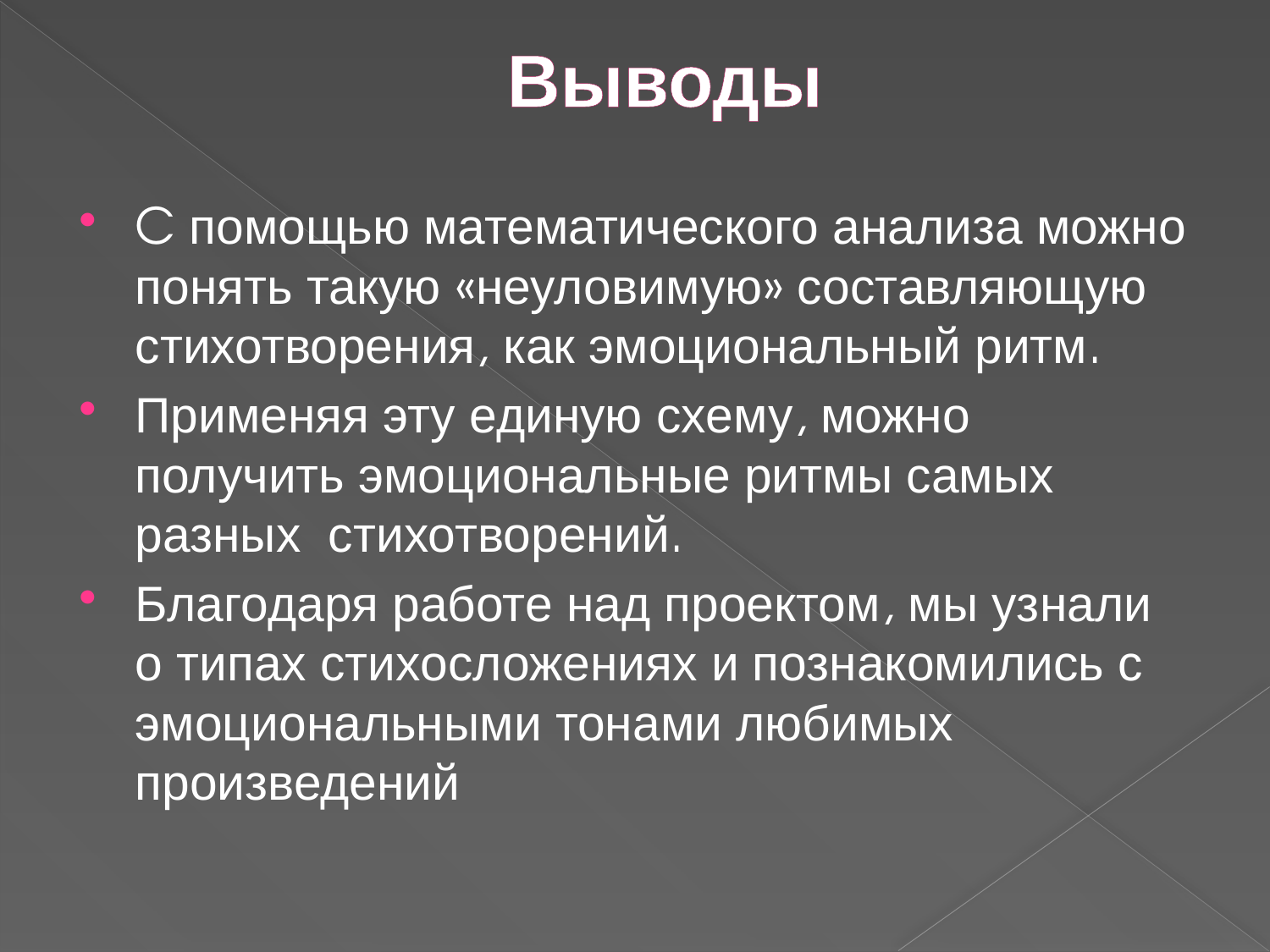

# Выводы
C помощью математического анализа можно понять такую «неуловимую» составляющую стихотворения, как эмоциональный ритм.
Применяя эту единую схему, можно получить эмоциональные ритмы самых разных  стихотворений.
Благодаря работе над проектом, мы узнали о типах стихосложениях и познакомились с эмоциональными тонами любимых произведений